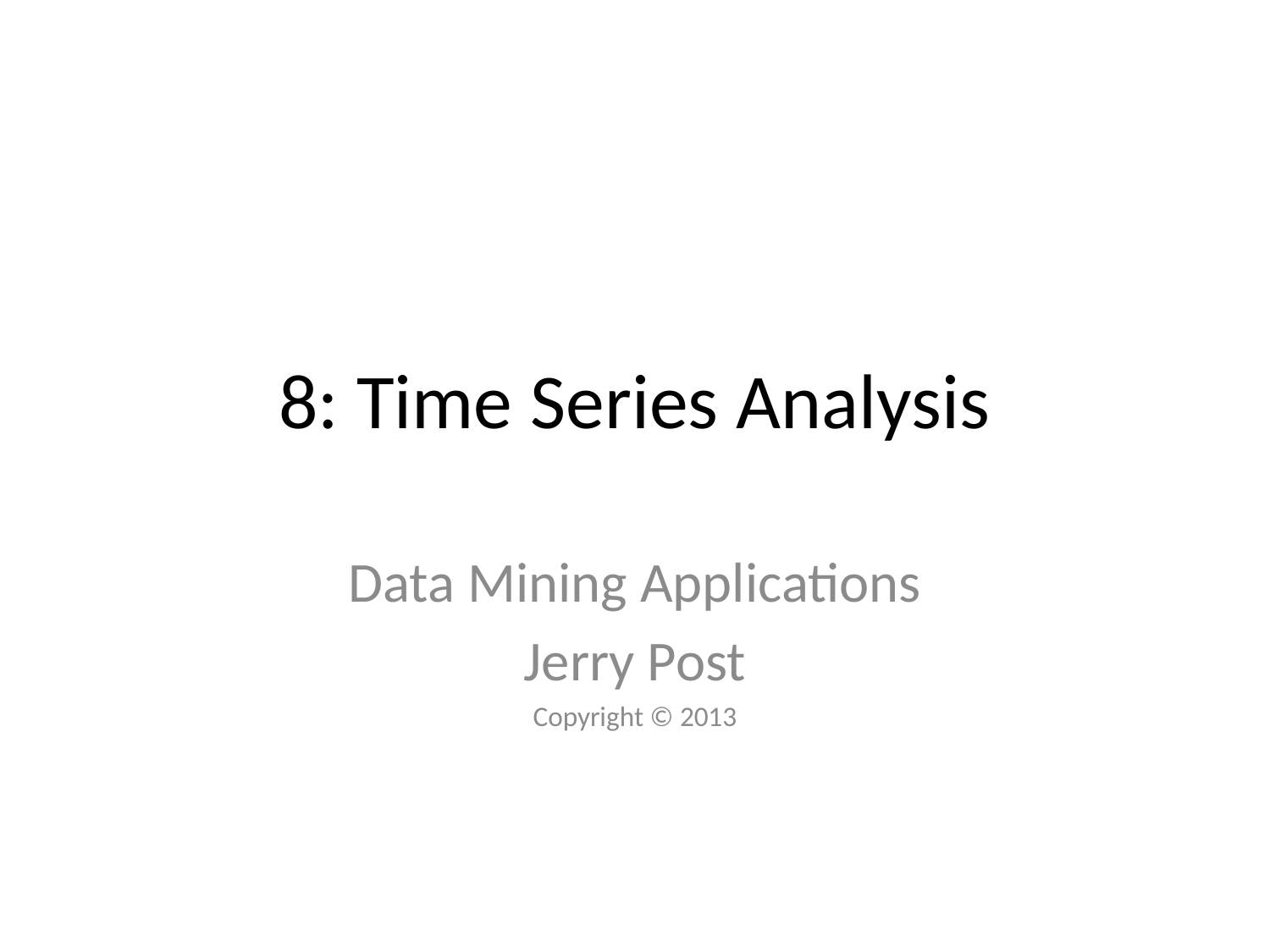

# 8: Time Series Analysis
Data Mining Applications
Jerry Post
Copyright © 2013